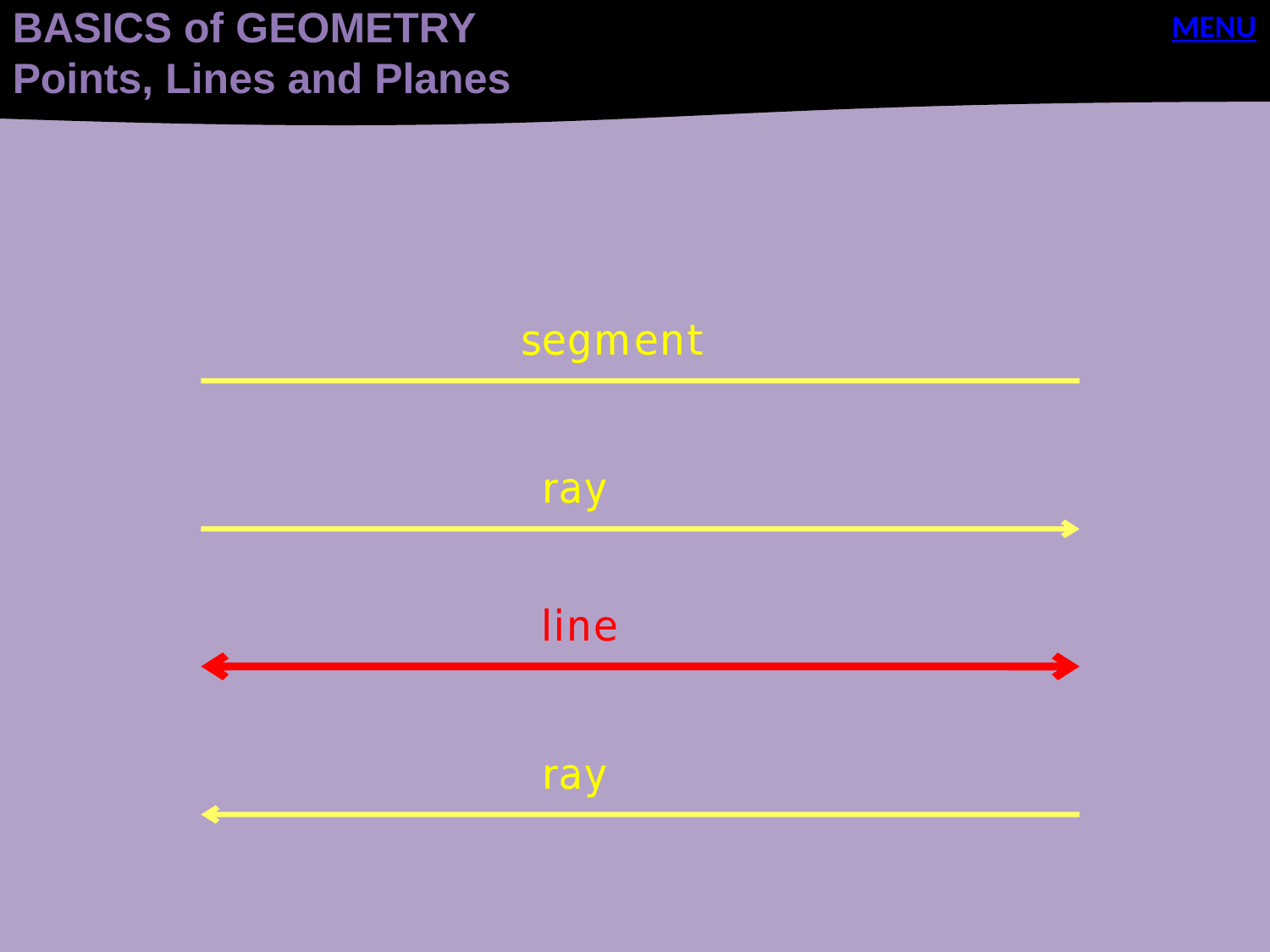

BASICS of GEOMETRY
Points, Lines and Planes
MENU
segment

ray

line

ray